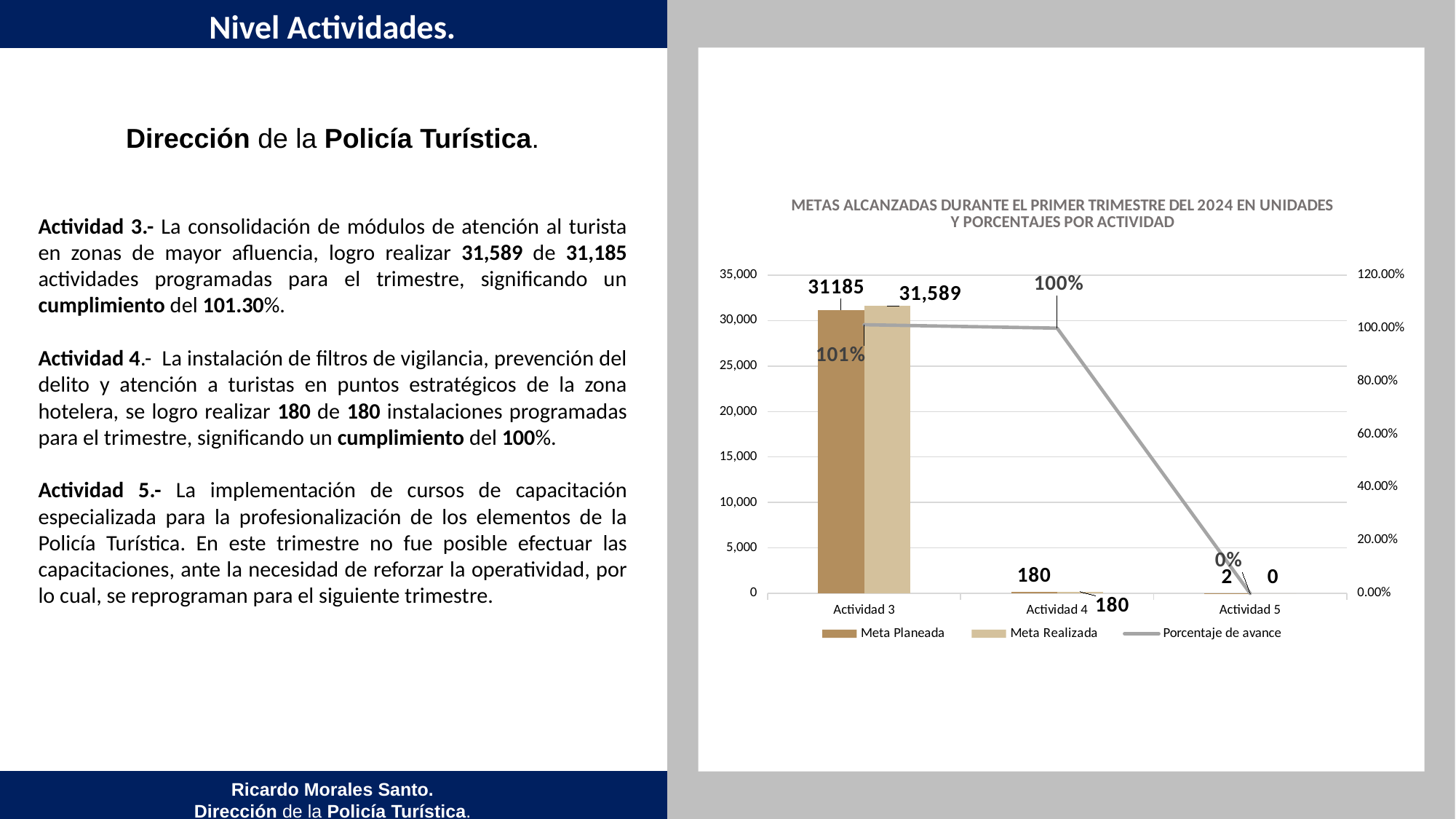

Nivel Actividades.
Dirección de la Policía Turística.

### Chart: METAS ALCANZADAS DURANTE EL PRIMER TRIMESTRE DEL 2024 EN UNIDADES Y PORCENTAJES POR ACTIVIDAD

| Category | Meta Planeada | Meta Realizada |  |
|---|---|---|---|
| Actividad 3 | 31185.0 | 31589.0 | 1.0129549462882796 |
| Actividad 4 | 180.0 | 180.0 | 1.0 |
| Actividad 5 | 2.0 | 0.0 | 0.0 |
Actividad 3.- La consolidación de módulos de atención al turista en zonas de mayor afluencia, logro realizar 31,589 de 31,185 actividades programadas para el trimestre, significando un cumplimiento del 101.30%.

Actividad 4.-  La instalación de filtros de vigilancia, prevención del delito y atención a turistas en puntos estratégicos de la zona hotelera, se logro realizar 180 de 180 instalaciones programadas para el trimestre, significando un cumplimiento del 100%.

Actividad 5.- La implementación de cursos de capacitación especializada para la profesionalización de los elementos de la Policía Turística. En este trimestre no fue posible efectuar las capacitaciones, ante la necesidad de reforzar la operatividad, por lo cual, se reprograman para el siguiente trimestre.
Ricardo Morales Santo.
Dirección de la Policía Turística.